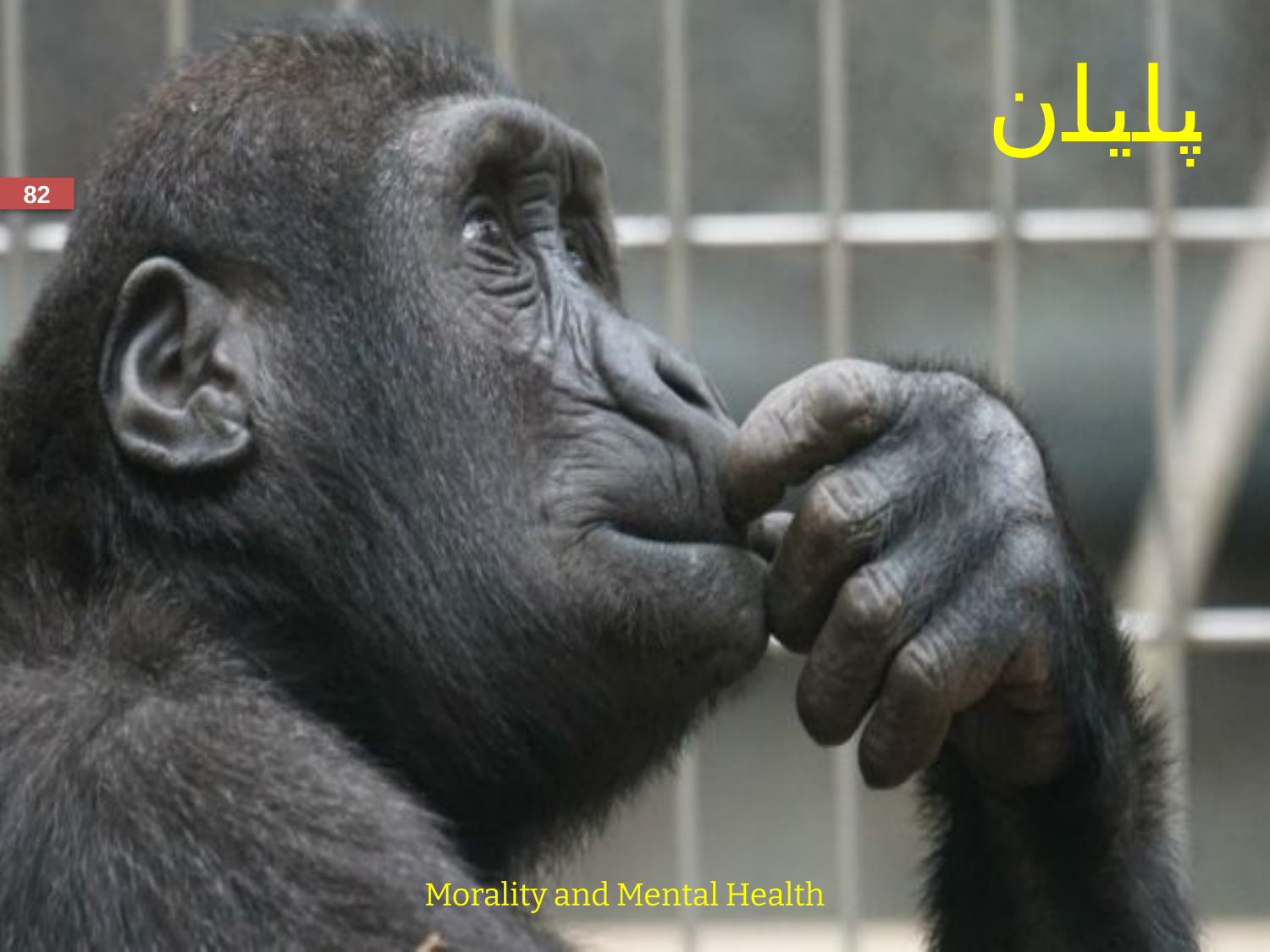

# پایان
82
Morality and Mental Health